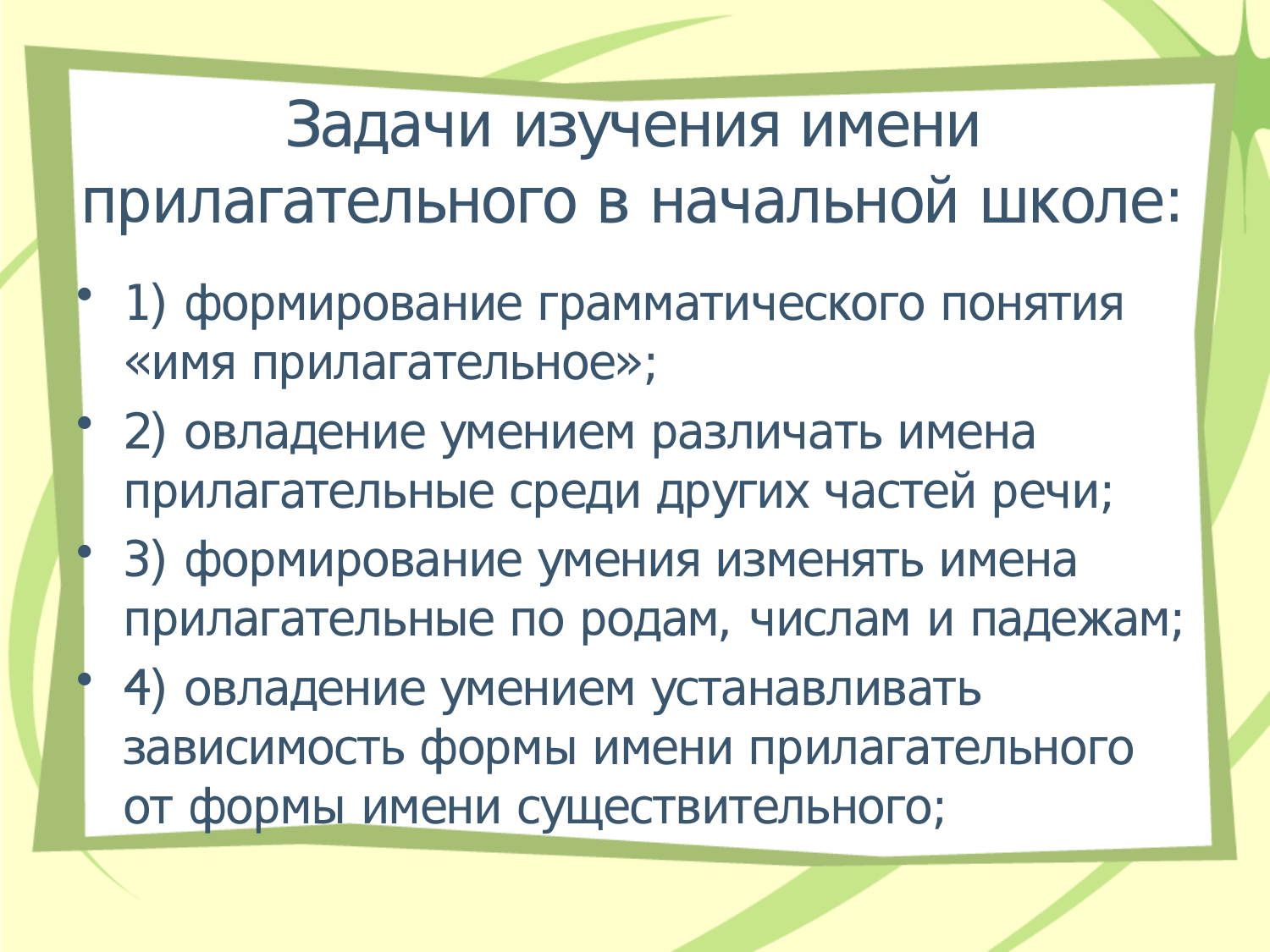

# Задачи изучения имени прилагательного в начальной школе:
1) формирование грамматического понятия «имя прилагательное»;
2) овладение умением различать имена прилагательные среди других частей речи;
3) формирование умения изменять имена прилагательные по родам, числам и падежам;
4) овладение умением устанавливать зависимость формы имени прилагательного от формы имени существительного;